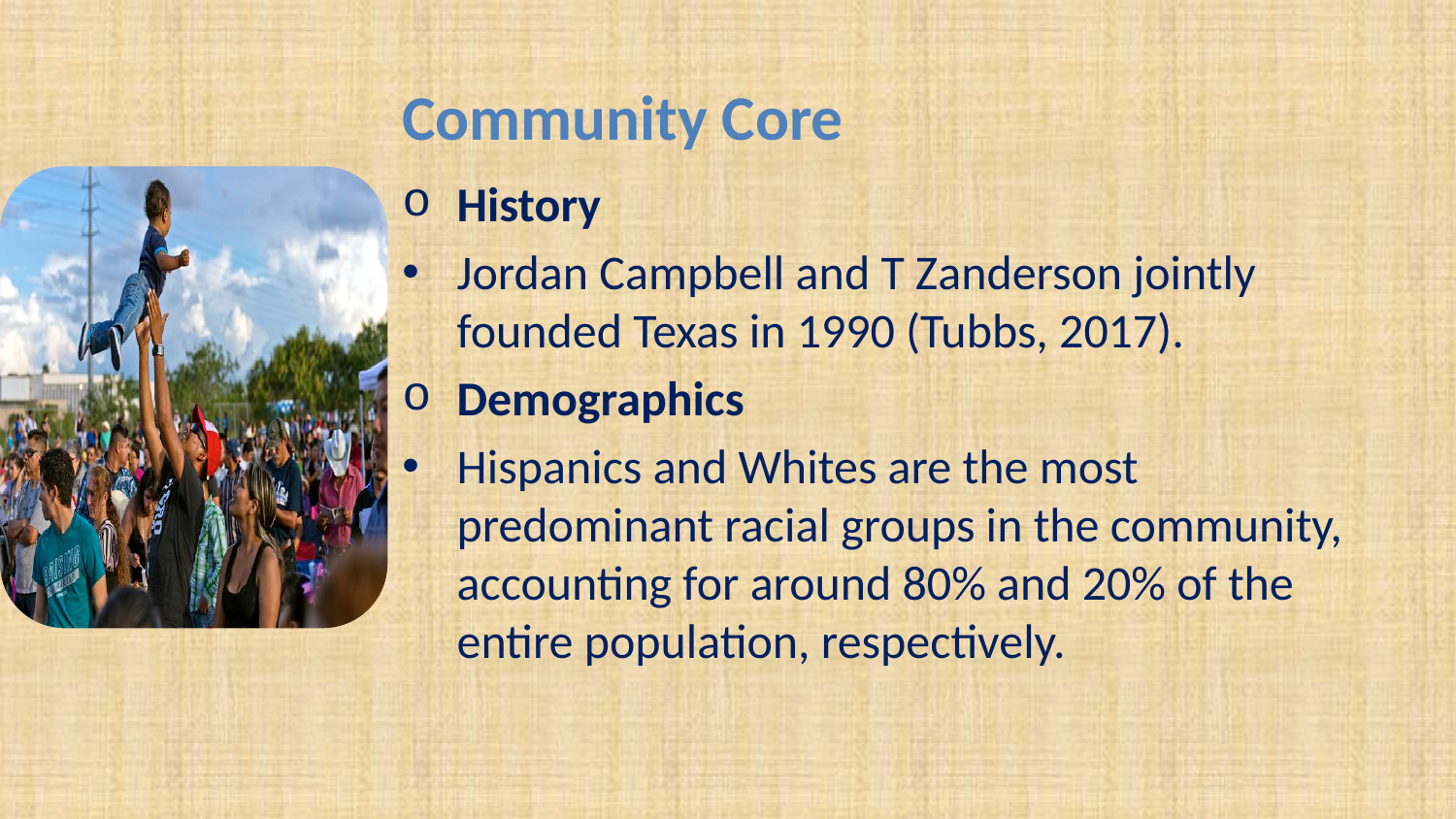

# Community Core

History
Jordan Campbell and T Zanderson jointly founded Texas in 1990 (Tubbs, 2017).
Demographics
Hispanics and Whites are the most predominant racial groups in the community, accounting for around 80% and 20% of the entire population, respectively.